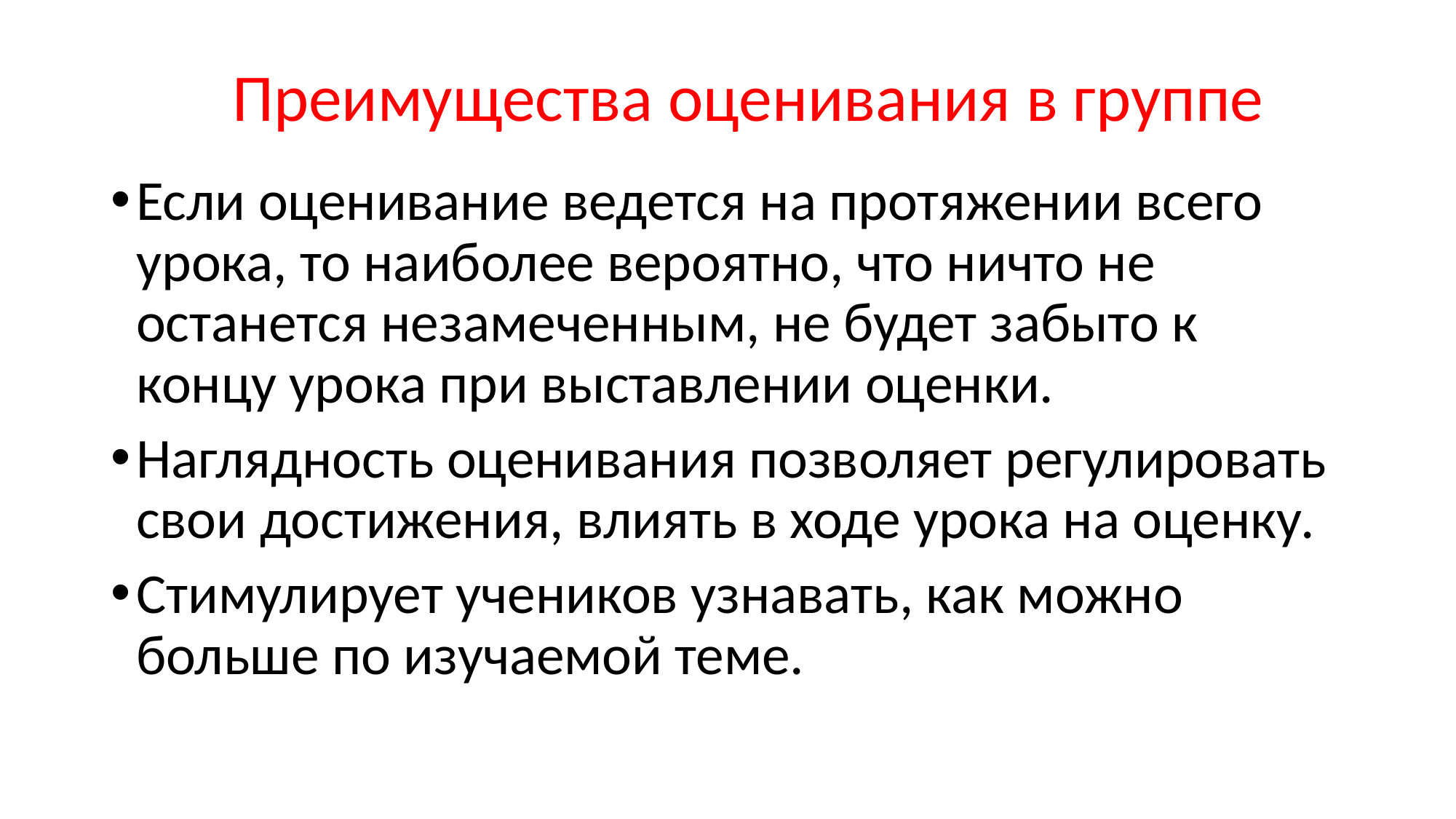

# Преимущества оценивания в группе
Если оценивание ведется на протяжении всего урока, то наиболее вероятно, что ничто не останется незамеченным, не будет забыто к концу урока при выставлении оценки.
Наглядность оценивания позволяет регулировать свои достижения, влиять в ходе урока на оценку.
Стимулирует учеников узнавать, как можно больше по изучаемой теме.